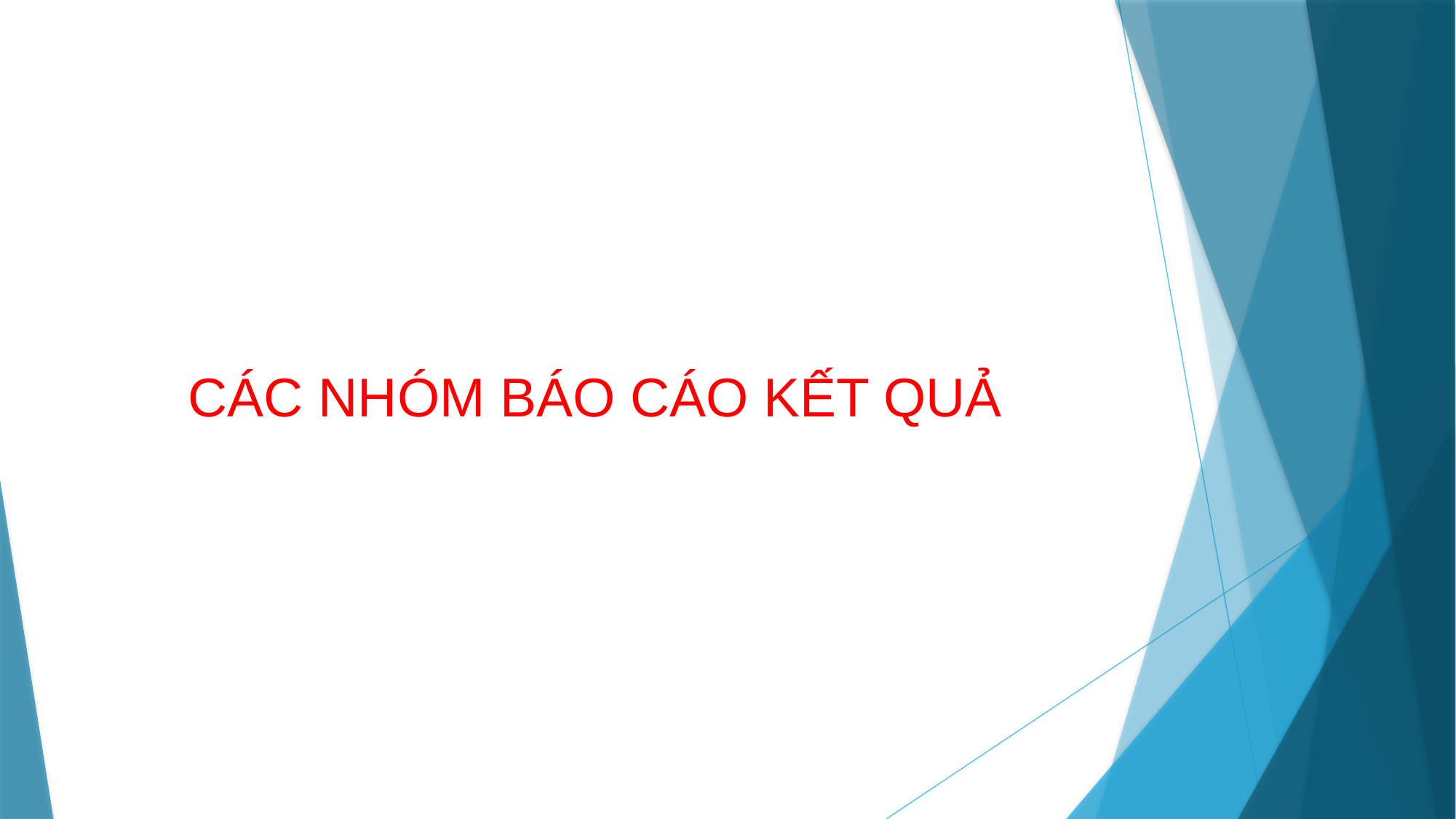

# CÁC NHÓM BÁO CÁO KẾT QUẢ